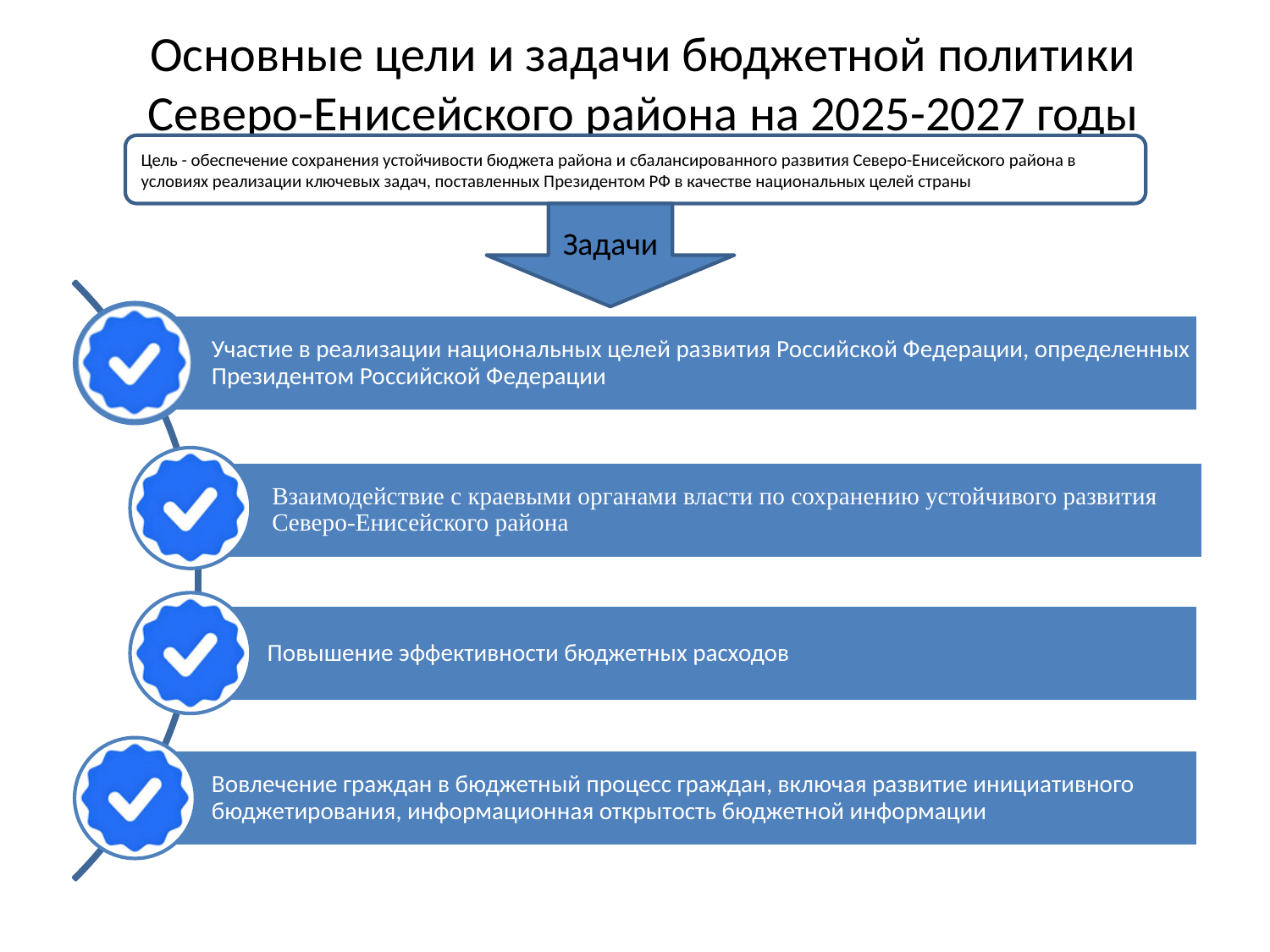

# Основные цели и задачи бюджетной политики Северо-Енисейского района на 2025-2027 годы
Цель - обеспечение сохранения устойчивости бюджета района и сбалансированного развития Северо-Енисейского района в условиях реализации ключевых задач, поставленных Президентом РФ в качестве национальных целей страны
Задачи
Участие в реализации национальных целей развития Российской Федерации, определенных Президентом Российской Федерации
Взаимодействие с краевыми органами власти по сохранению устойчивого развития Северо-Енисейского района
Повышение эффективности бюджетных расходов
Вовлечение граждан в бюджетный процесс граждан, включая развитие инициативного бюджетирования, информационная открытость бюджетной информации